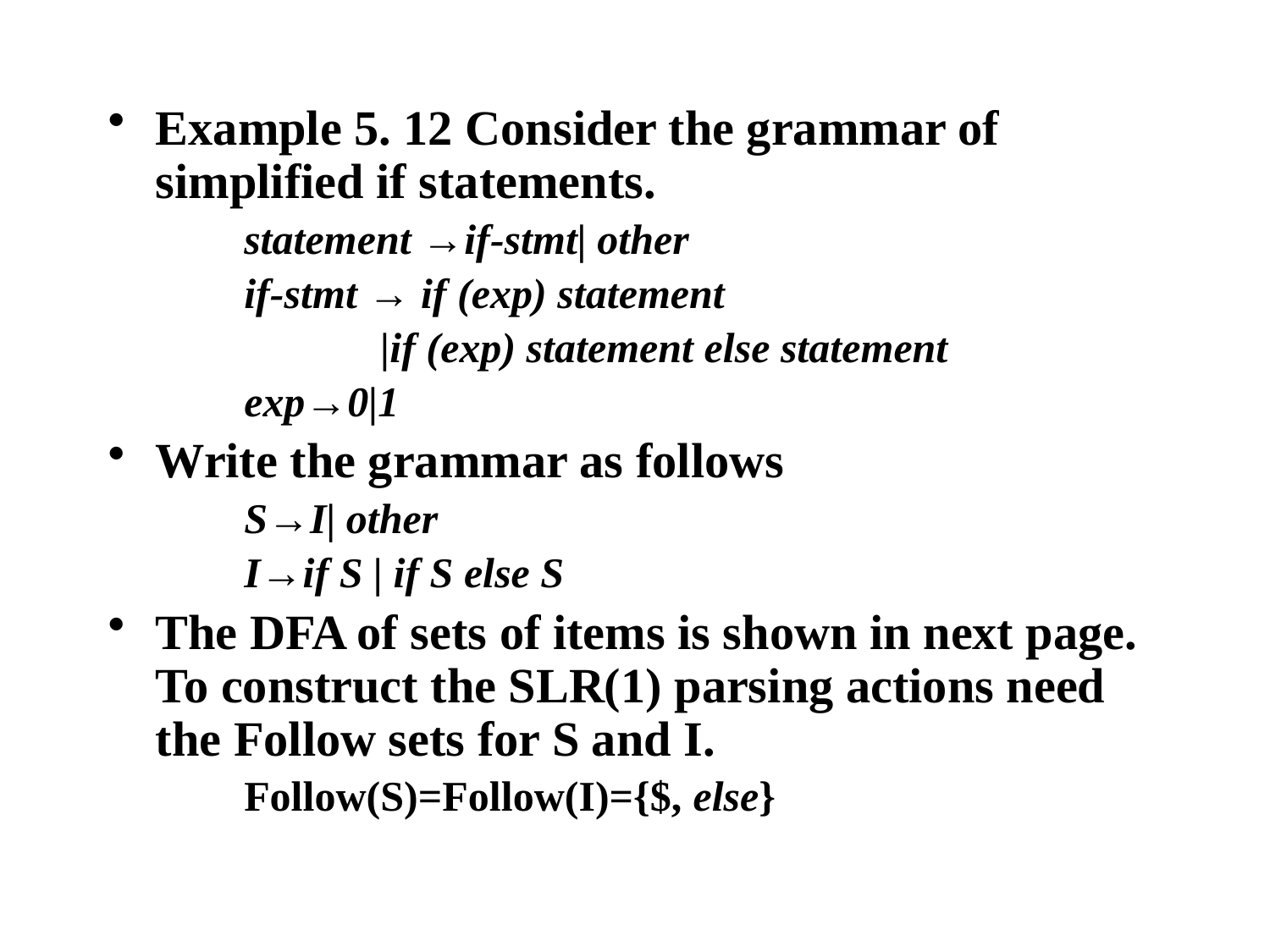

Example 5. 12 Consider the grammar of simplified if statements.
statement →if-stmt| other
if-stmt → if (exp) statement
	    |if (exp) statement else statement
exp→0|1
Write the grammar as follows
S→I| other
I→if S | if S else S
The DFA of sets of items is shown in next page. To construct the SLR(1) parsing actions need the Follow sets for S and I.
Follow(S)=Follow(I)={$, else}